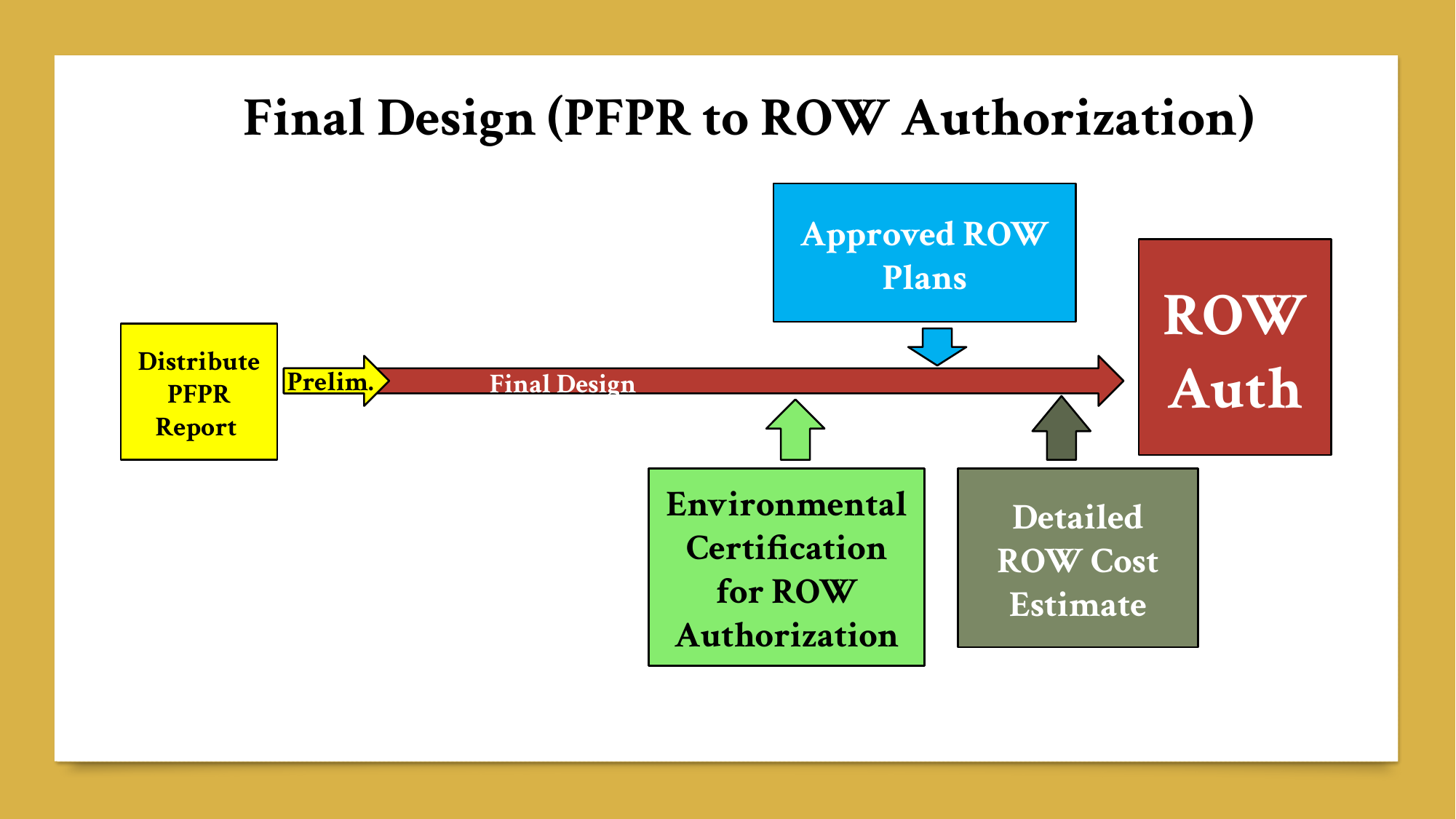

Final Design (PFPR to ROW Authorization)
Approved ROW Plans
ROW Auth
Distribute PFPR Report

Prelim.
Final Design

Environmental Certification for ROW Authorization
Detailed ROW Cost Estimate